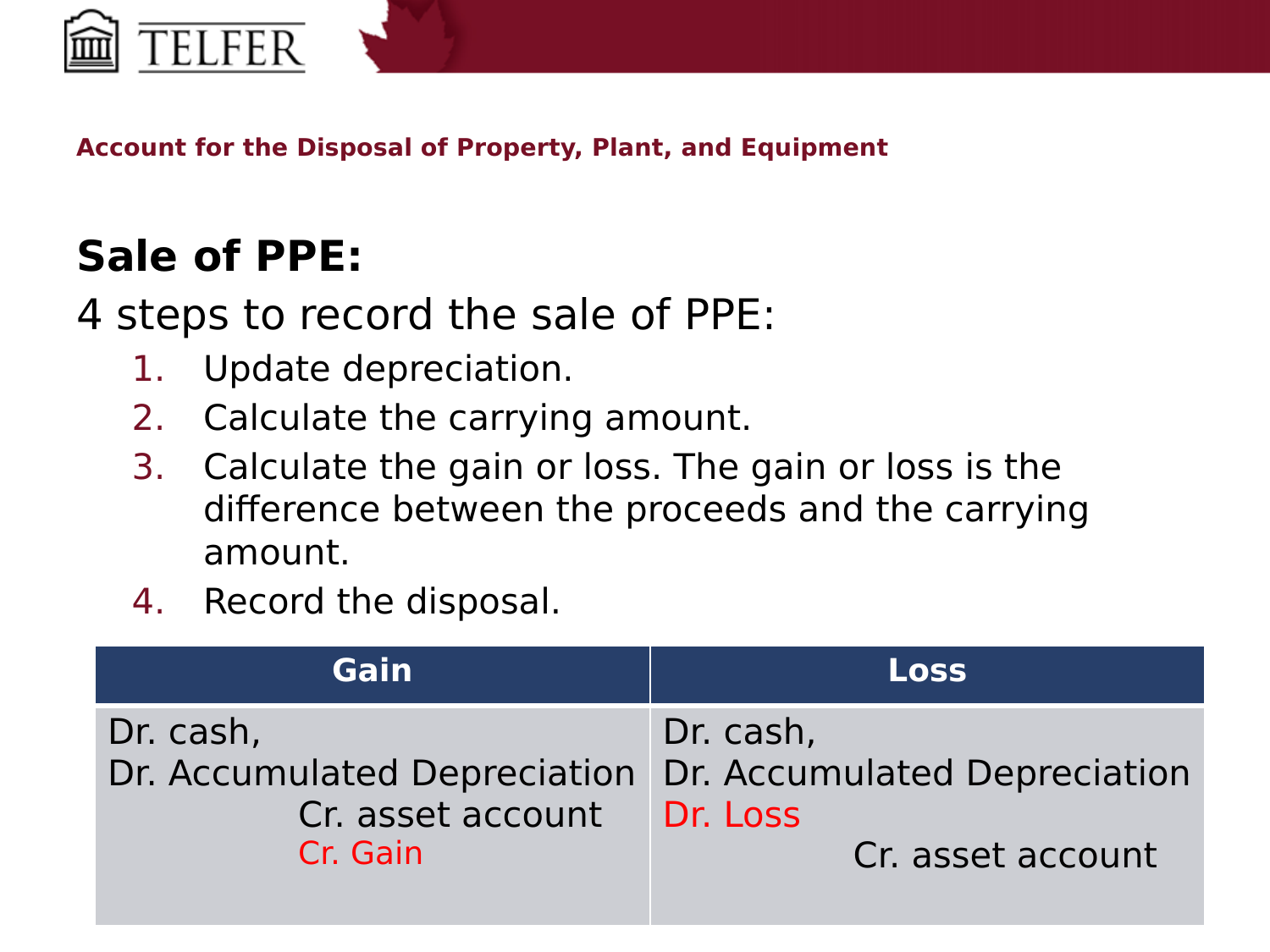

# Account for the Disposal of Property, Plant, and Equipment
Sale of PPE:
4 steps to record the sale of PPE:
Update depreciation.
Calculate the carrying amount.
Calculate the gain or loss. The gain or loss is the difference between the proceeds and the carrying amount.
Record the disposal.

| Gain | Loss |
| --- | --- |
| Dr. cash, Dr. Accumulated Depreciation Cr. asset account Cr. Gain | Dr. cash, Dr. Accumulated Depreciation Dr. Loss Cr. asset account |